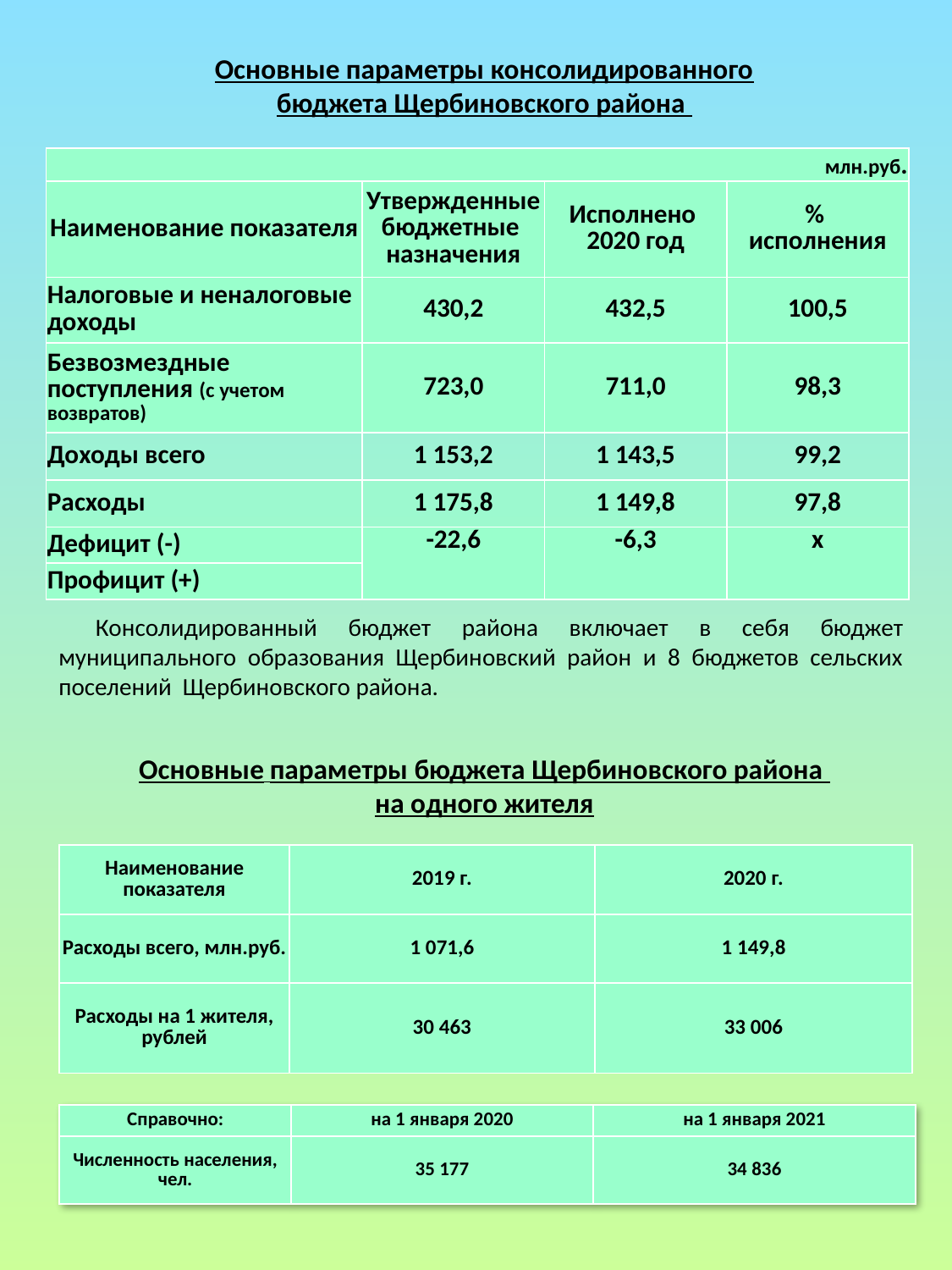

Основные параметры консолидированного
бюджета Щербиновского района
| млн.руб. |  |  |  |
| --- | --- | --- | --- |
| Наименование показателя | Утвержденные бюджетные назначения | Исполнено 2020 год | % исполнения |
| Налоговые и неналоговые доходы | 430,2 | 432,5 | 100,5 |
| Безвозмездные поступления (с учетом возвратов) | 723,0 | 711,0 | 98,3 |
| Доходы всего | 1 153,2 | 1 143,5 | 99,2 |
| Расходы | 1 175,8 | 1 149,8 | 97,8 |
| Дефицит (-) | -22,6 | -6,3 | х |
| Профицит (+) |  |  |  |
Консолидированный бюджет района включает в себя бюджет муниципального образования Щербиновский район и 8 бюджетов сельских поселений  Щербиновского района.
Основные параметры бюджета Щербиновского района
на одного жителя
| Наименование показателя | 2019 г. | 2020 г. |
| --- | --- | --- |
| Расходы всего, млн.руб. | 1 071,6 | 1 149,8 |
| Расходы на 1 жителя, рублей | 30 463 | 33 006 |
| Справочно: | на 1 января 2020 | на 1 января 2021 |
| --- | --- | --- |
| Численность населения, чел. | 35 177 | 34 836 |